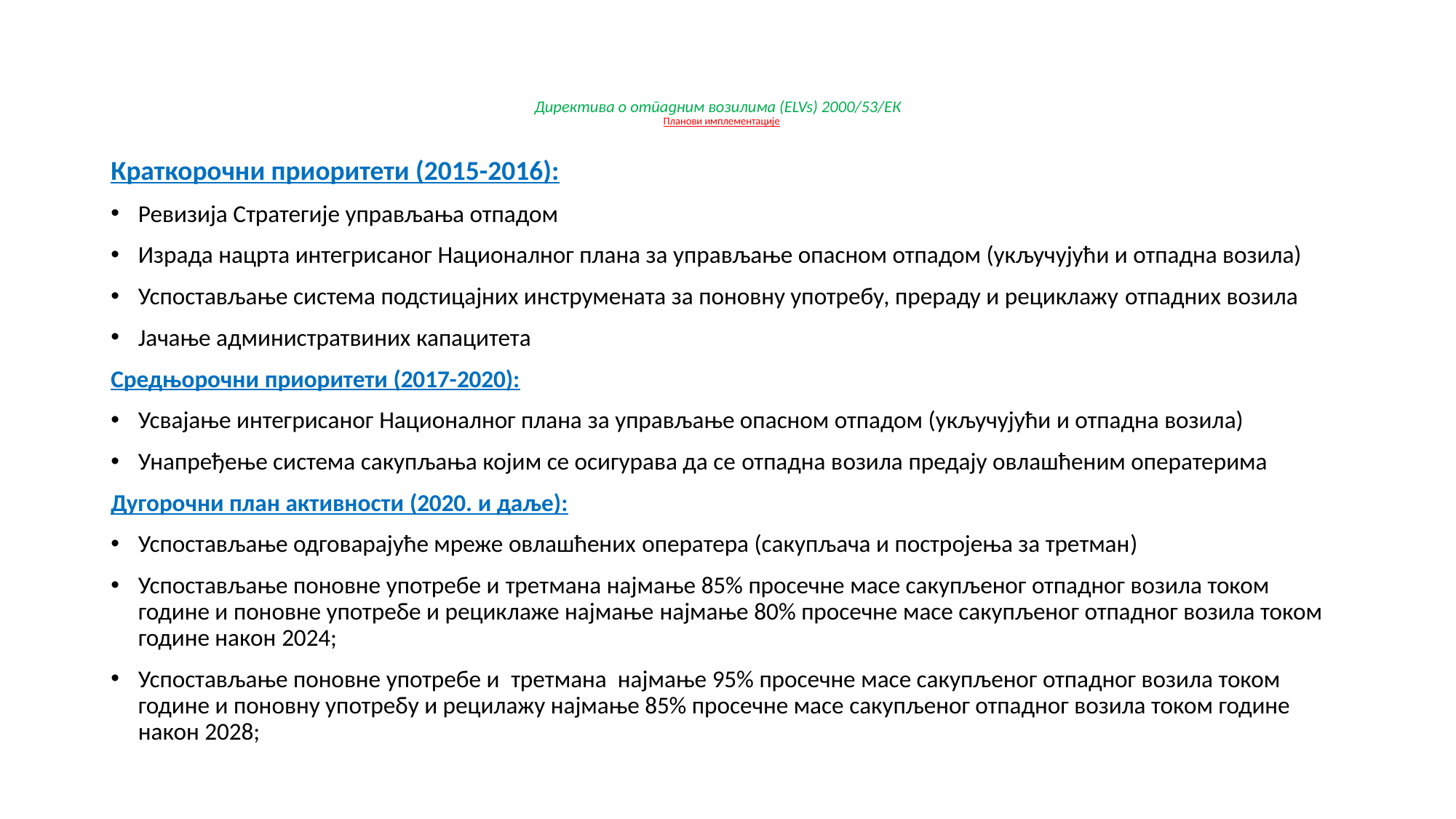

# Директива о отпадним возилима (ELVs) 2000/53/EК Планови имплементације
Краткорочни приоритети (2015-2016):
Ревизија Стратегије управљања отпадом
Израда нацрта интегрисаног Националног плана за управљање опасном отпадом (укључујући и отпадна возила)
Успостављање система подстицајних инструмената за поновну употребу, прераду и рециклажу отпадних возила
Јачање администратвиних капацитета
Средњорочни приоритети (2017-2020):
Усвајање интегрисаног Националног плана за управљање опасном отпадом (укључујући и отпадна возила)
Унапређење система сакупљања којим се осигурава да се отпадна возила предају овлашћеним оператерима
Дугорочни план активности (2020. и даље):
Успостављање одговарајуће мреже овлашћених оператера (сакупљача и постројења за третман)
Успостављање поновне употребе и третмана најмање 85% просечне масе сакупљеног отпадног возила током године и поновне употребе и рециклаже најмање најмање 80% просечне масе сакупљеног отпадног возила током године након 2024;
Успостављање поновне употребе и  третмана  најмање 95% просечне масе сакупљеног отпадног возила током године и поновну употребу и рецилажу најмање 85% просечне масе сакупљеног отпадног возила током године након 2028;